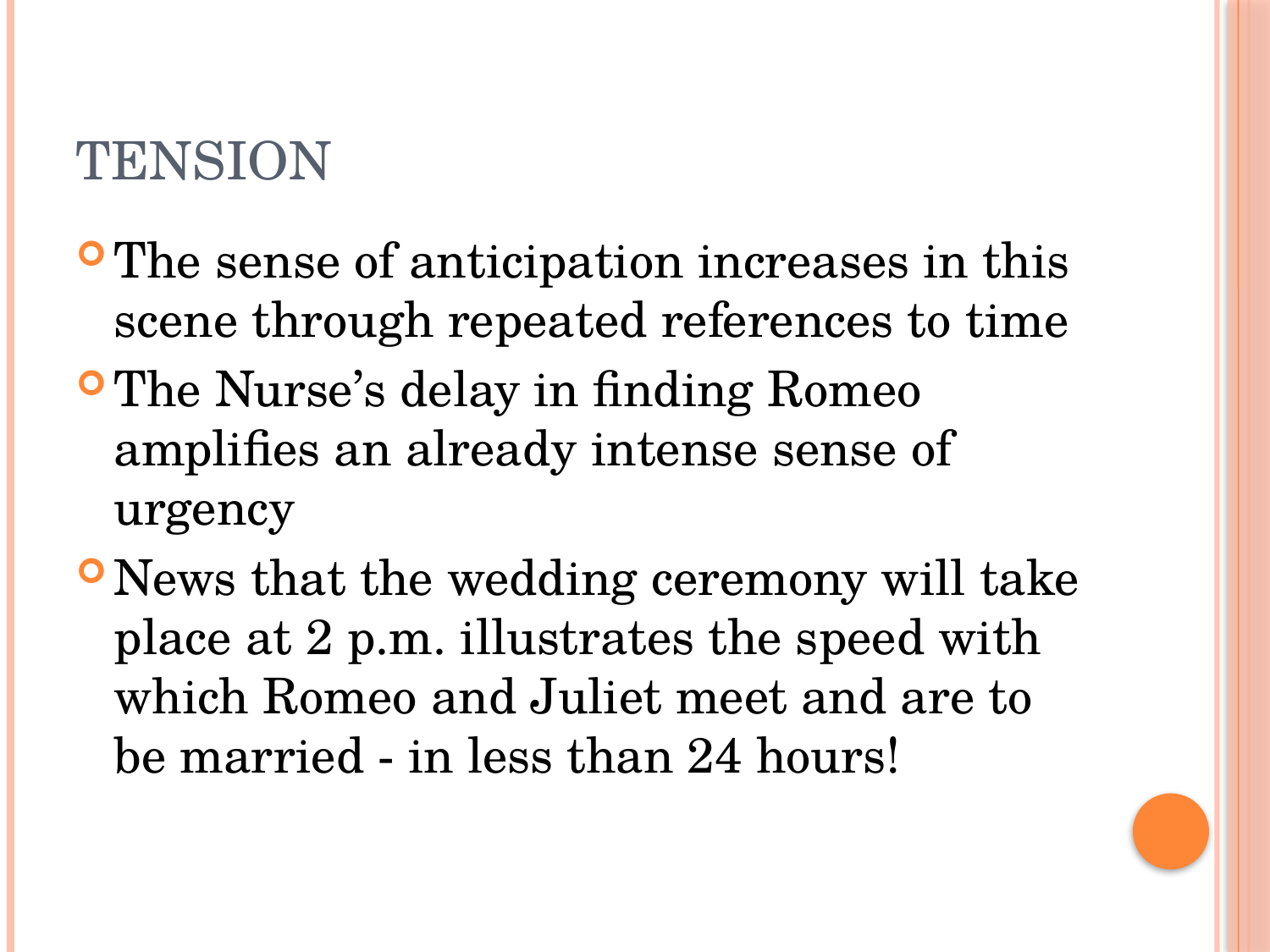

# Tension
The sense of anticipation increases in this scene through repeated references to time
The Nurse’s delay in finding Romeo amplifies an already intense sense of urgency
News that the wedding ceremony will take place at 2 p.m. illustrates the speed with which Romeo and Juliet meet and are to be married - in less than 24 hours!